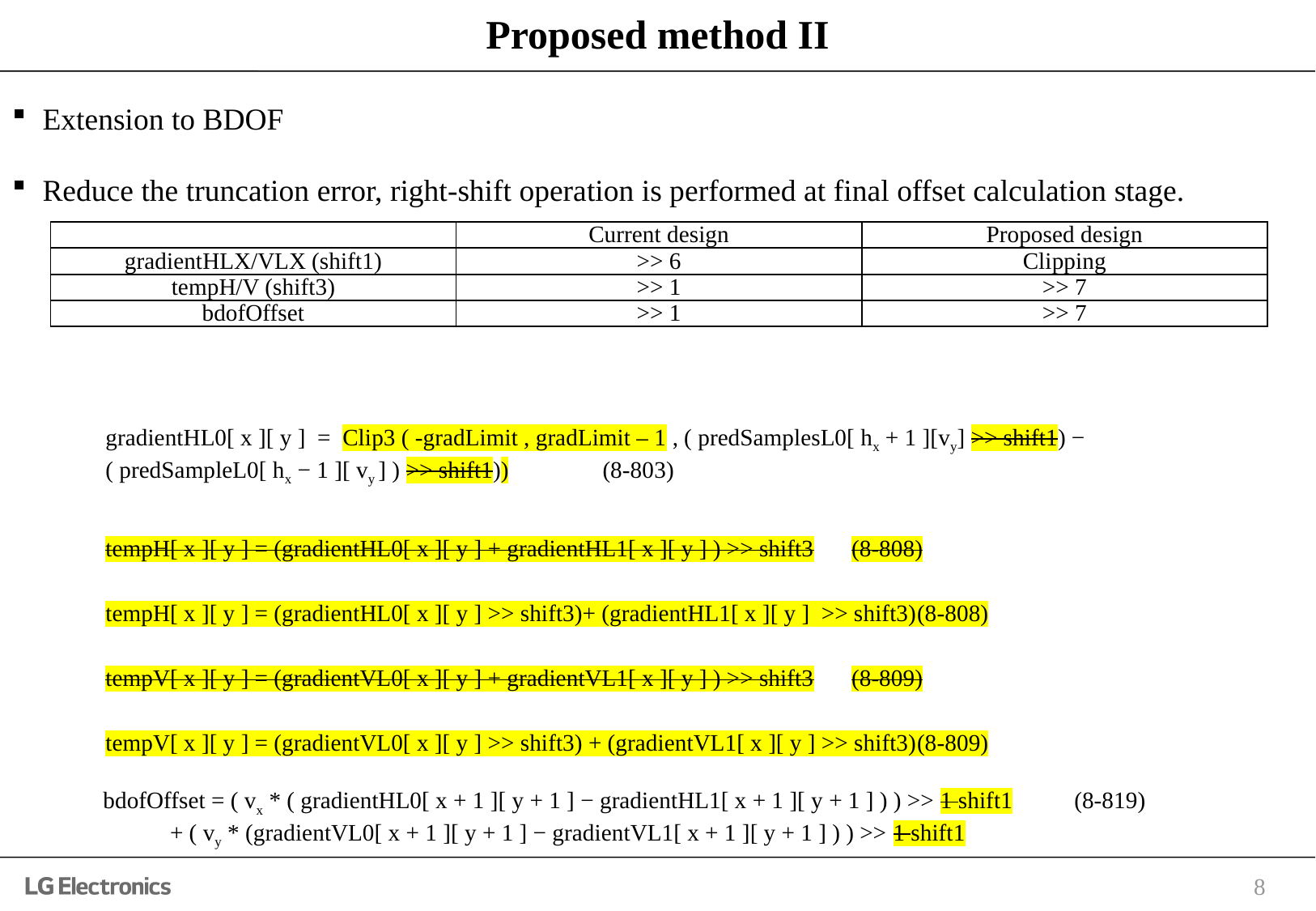

# Proposed method II
Extension to BDOF
Reduce the truncation error, right-shift operation is performed at final offset calculation stage.
|  | Current design | Proposed design |
| --- | --- | --- |
| gradientHLX/VLX (shift1) | >> 6 | Clipping |
| tempH/V (shift3) | >> 1 | >> 7 |
| bdofOffset | >> 1 | >> 7 |
gradientHL0[ x ][ y ]  =  Clip3 ( -gradLimit , gradLimit – 1 , ( predSamplesL0[ hx + 1 ][vy] >> shift1) − 		( predSampleL0[ hx − 1 ][ vy ] ) >> shift1))                (8‑803)
tempH[ x ][ y ] = (gradientHL0[ x ][ y ] + gradientHL1[ x ][ y ] ) >> shift3	(8‑808)
tempH[ x ][ y ] = (gradientHL0[ x ][ y ] >> shift3)+ (gradientHL1[ x ][ y ]  >> shift3)	(8‑808)
tempV[ x ][ y ] = (gradientVL0[ x ][ y ] + gradientVL1[ x ][ y ] ) >> shift3	(8‑809)
tempV[ x ][ y ] = (gradientVL0[ x ][ y ] >> shift3) + (gradientVL1[ x ][ y ] >> shift3)	(8‑809)
bdofOffset = ( vx * ( gradientHL0[ x + 1 ][ y + 1 ] − gradientHL1[ x + 1 ][ y + 1 ] ) ) >> 1 shift1	(8‑819)
	+ ( vy * (gradientVL0[ x + 1 ][ y + 1 ] − gradientVL1[ x + 1 ][ y + 1 ] ) ) >> 1 shift1
8